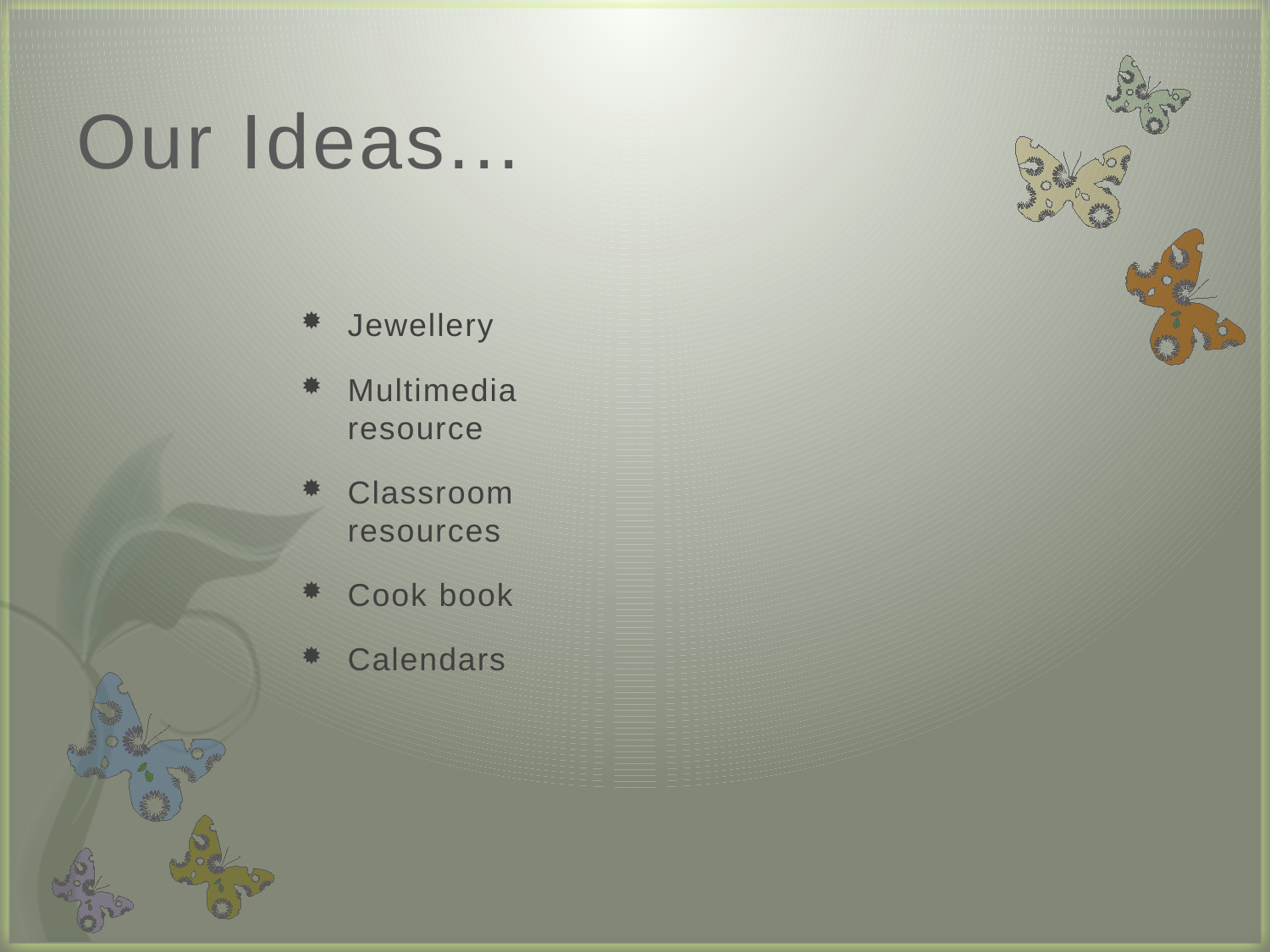

# Our Ideas...
Jewellery
Multimedia resource
Classroom resources
Cook book
Calendars